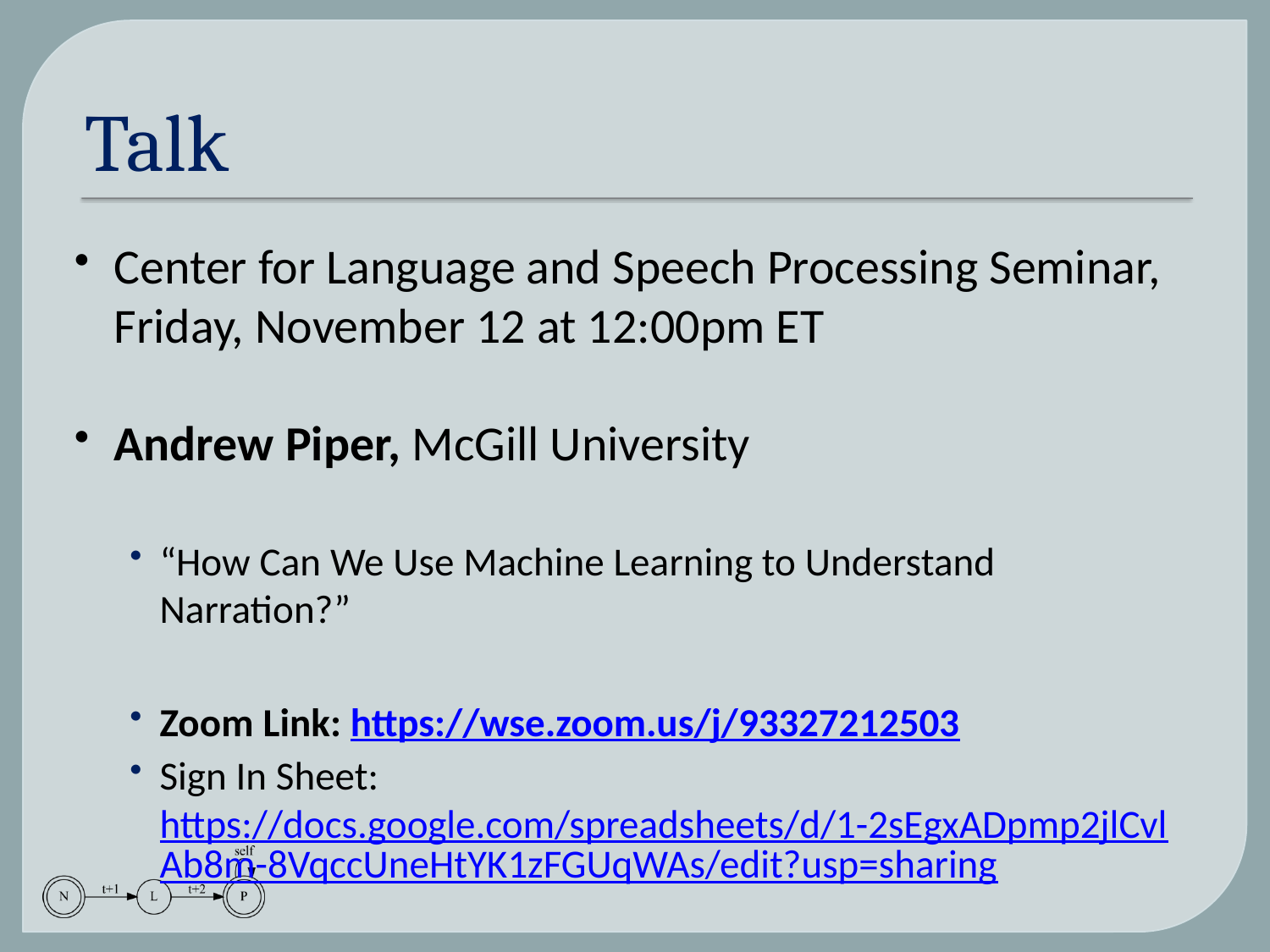

# Talk
Center for Language and Speech Processing Seminar, Friday, November 12 at 12:00pm ET

Andrew Piper, McGill University

“How Can We Use Machine Learning to Understand Narration?”

Zoom Link: https://wse.zoom.us/j/93327212503
Sign In Sheet:
https://docs.google.com/spreadsheets/d/1-2sEgxADpmp2jlCvlAb8m-8VqccUneHtYK1zFGUqWAs/edit?usp=sharing